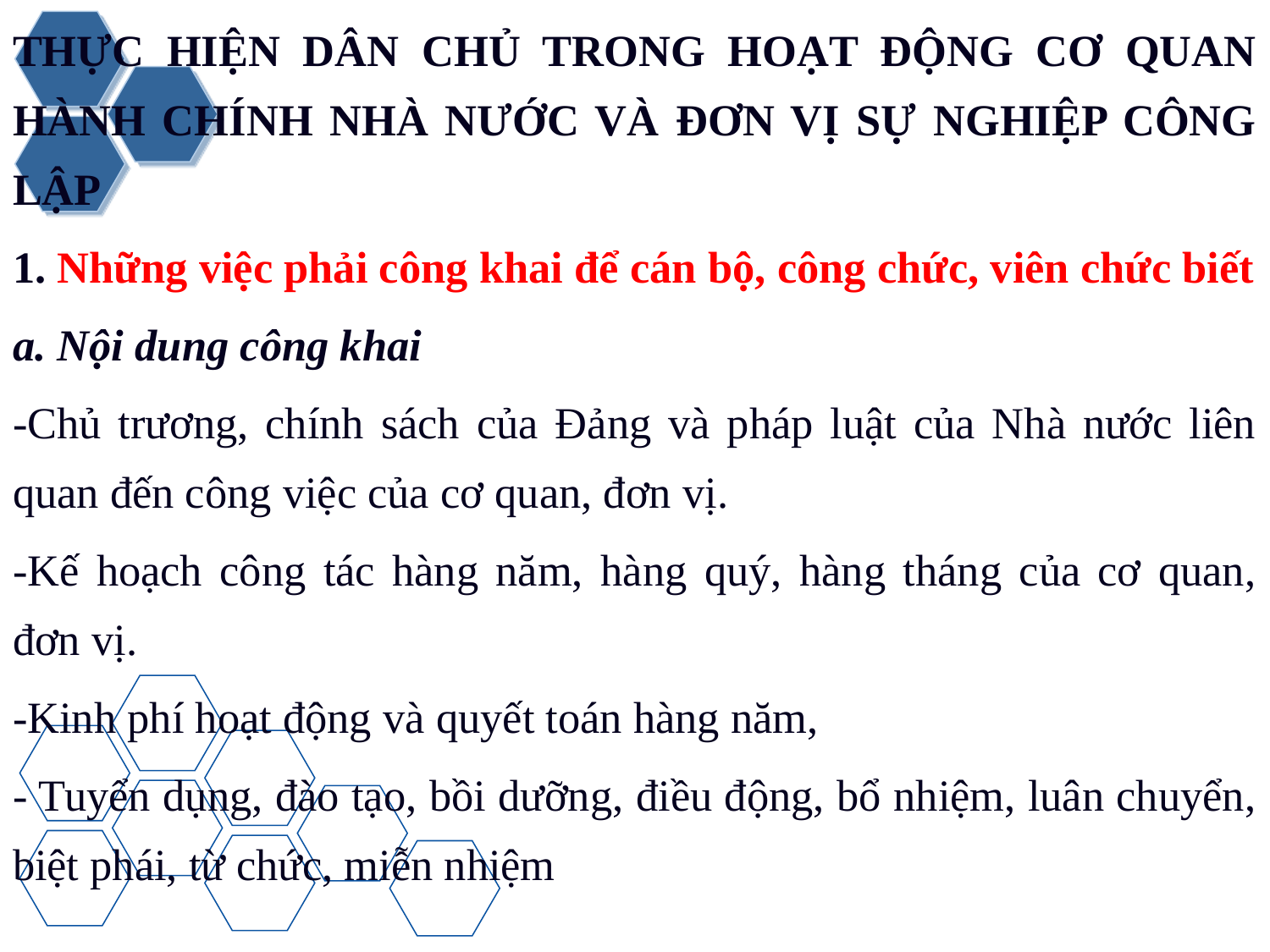

THỰC HIỆN DÂN CHỦ TRONG HOẠT ĐỘNG CƠ QUAN HÀNH CHÍNH NHÀ NƯỚC VÀ ĐƠN VỊ SỰ NGHIỆP CÔNG LẬP
1. Những việc phải công khai để cán bộ, công chức, viên chức biết
a. Nội dung công khai
-Chủ trương, chính sách của Đảng và pháp luật của Nhà nước liên quan đến công việc của cơ quan, đơn vị.
-Kế hoạch công tác hàng năm, hàng quý, hàng tháng của cơ quan, đơn vị.
-Kinh phí hoạt động và quyết toán hàng năm,
- Tuyển dụng, đào tạo, bồi dưỡng, điều động, bổ nhiệm, luân chuyển, biệt phái, từ chức, miễn nhiệm